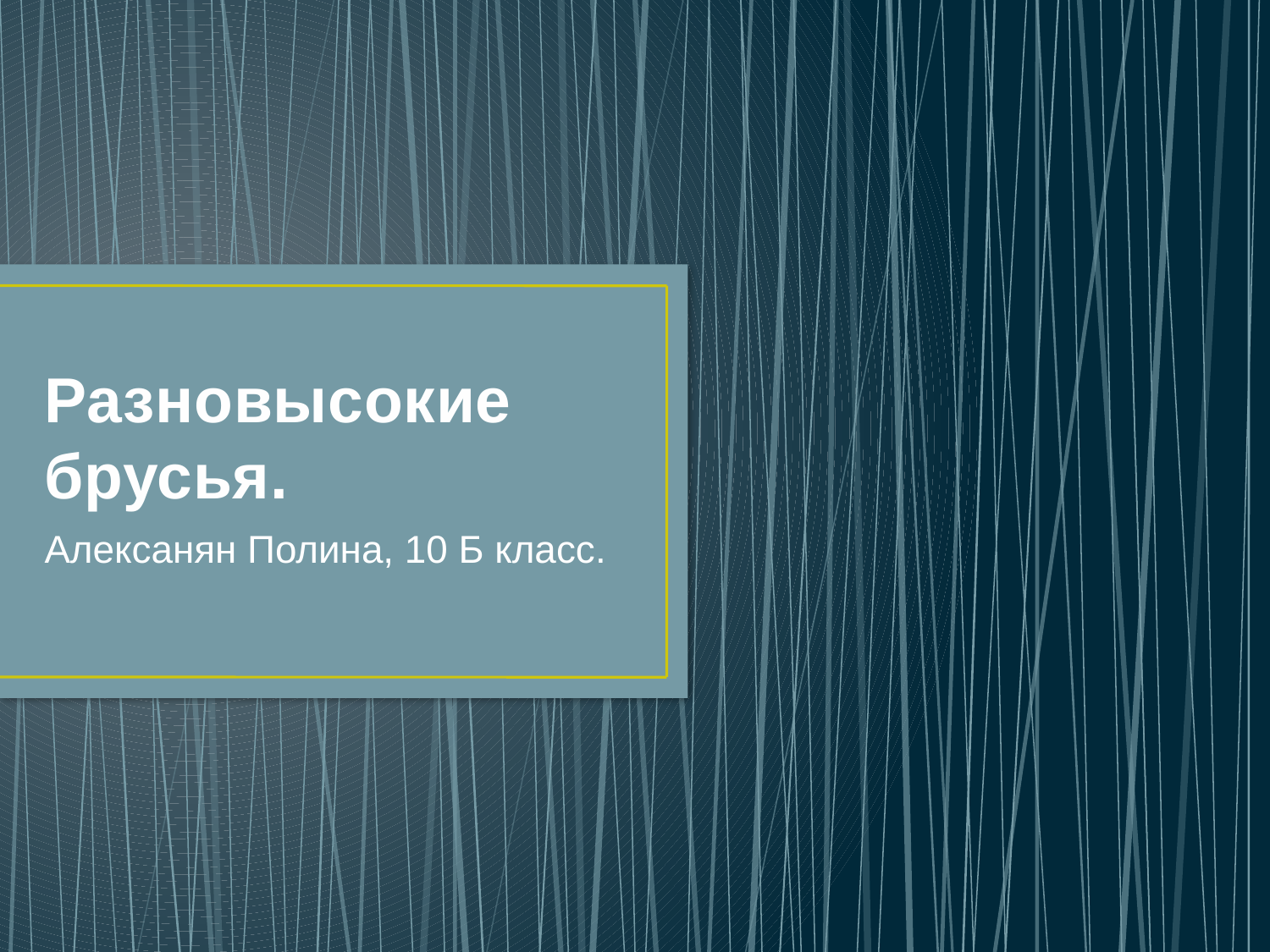

# Разновысокие брусья.
Алексанян Полина, 10 Б класс.